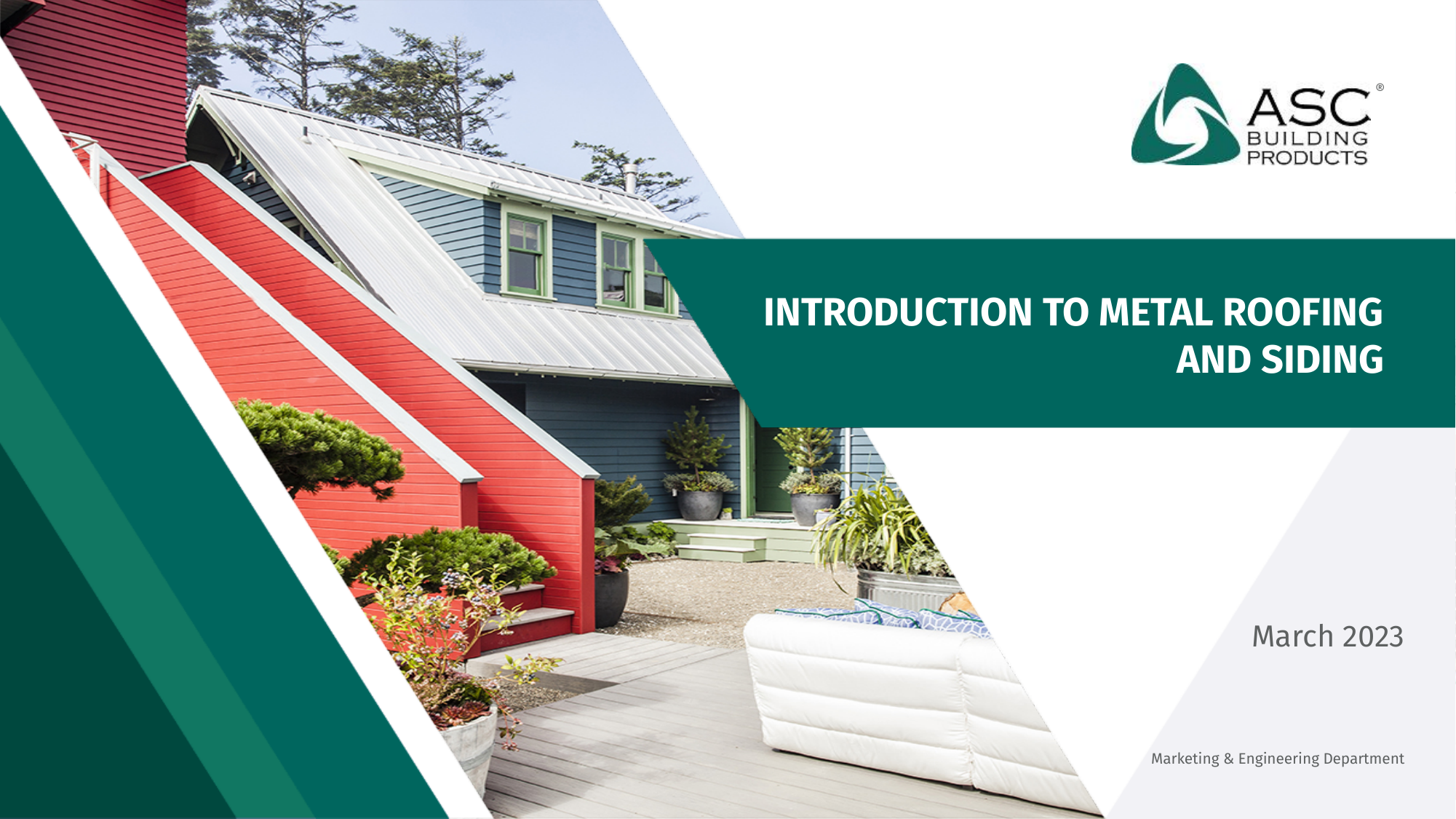

®
Introduction to Metal Roofing and Siding
March 2023
Marketing & Engineering Department